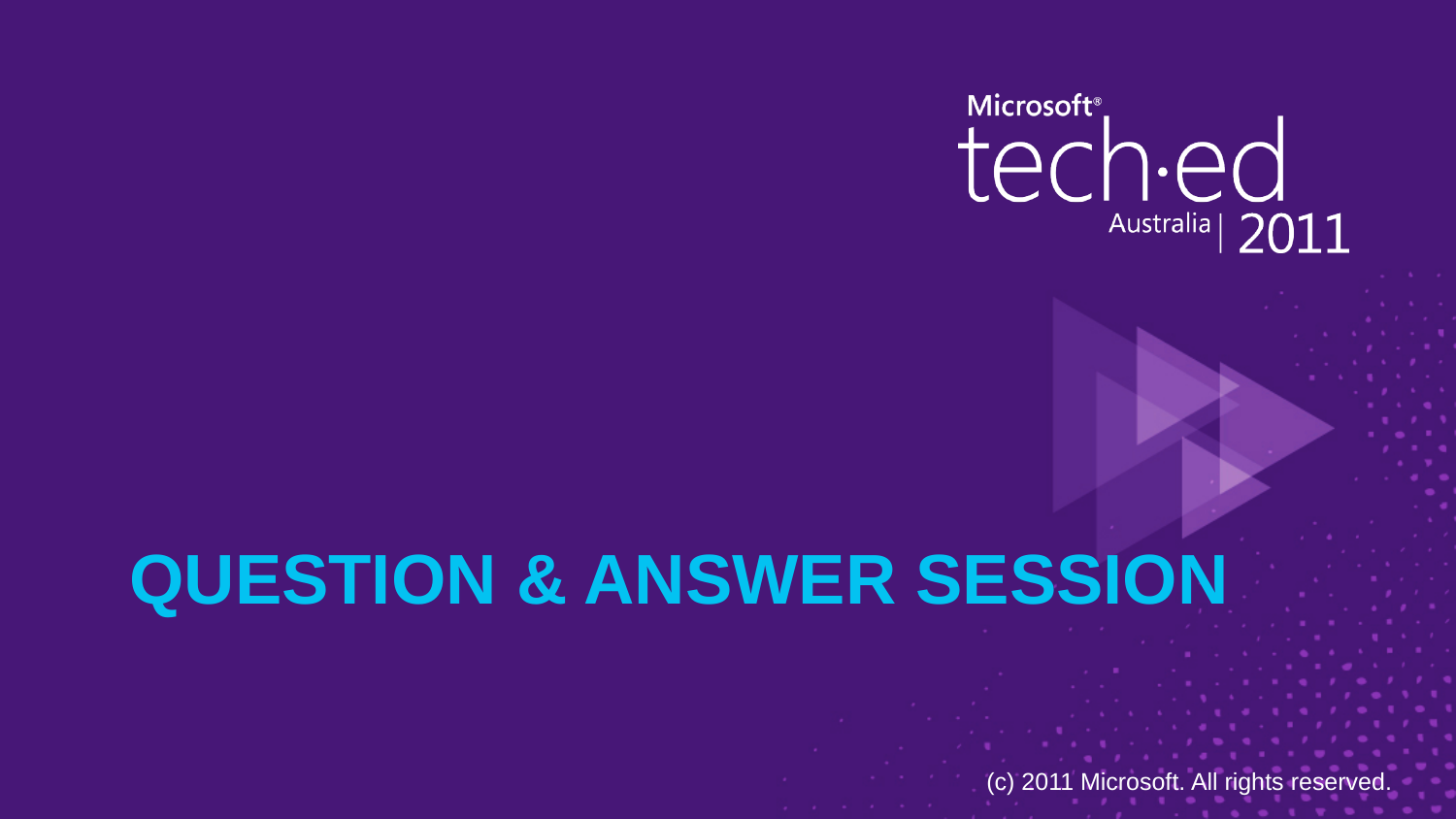

# Question & Answer Session
(c) 2011 Microsoft. All rights reserved.